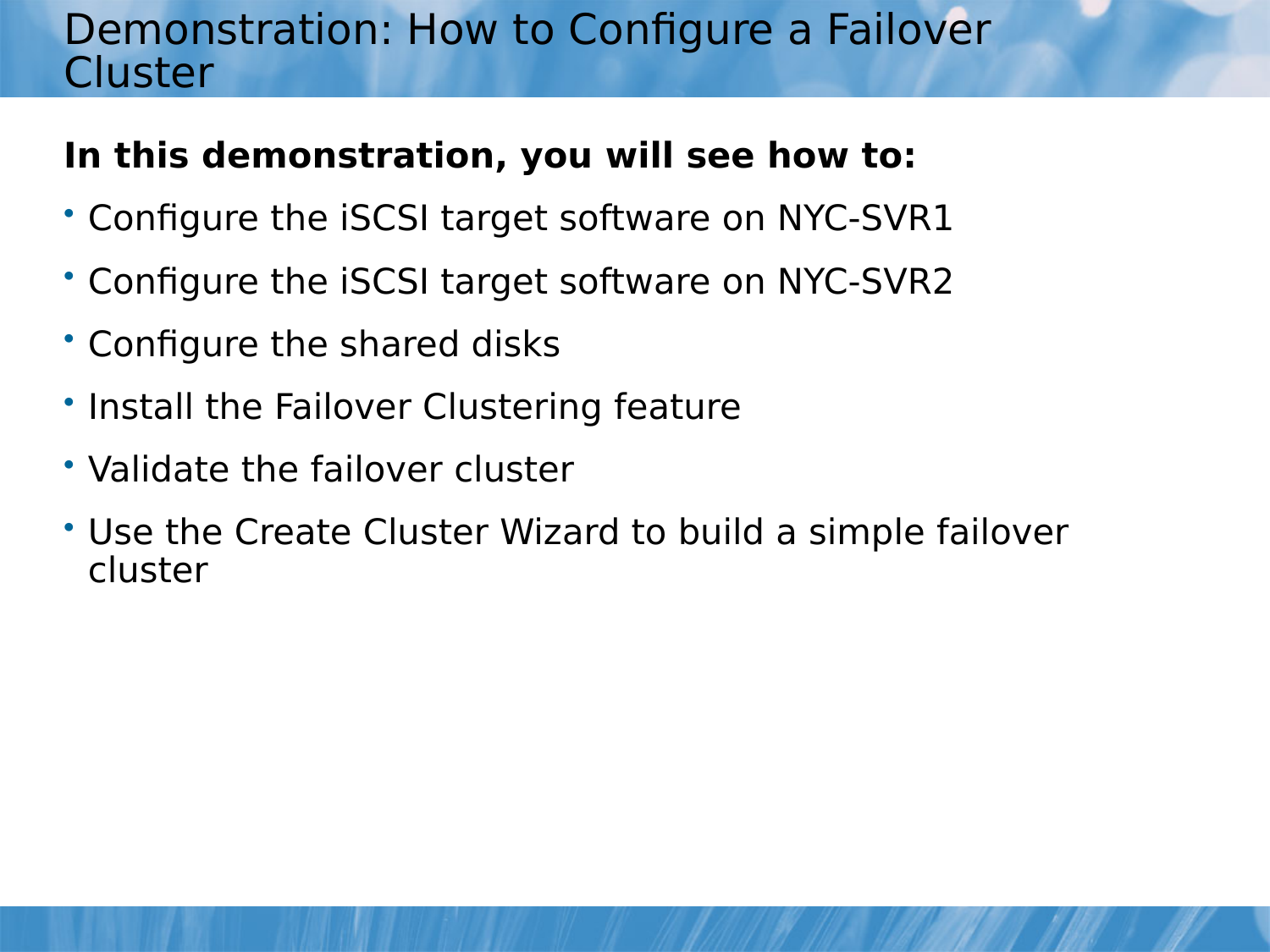

# Demonstration: How to Configure a Failover Cluster
In this demonstration, you will see how to:
Configure the iSCSI target software on NYC-SVR1
Configure the iSCSI target software on NYC-SVR2
Configure the shared disks
Install the Failover Clustering feature
Validate the failover cluster
Use the Create Cluster Wizard to build a simple failover cluster